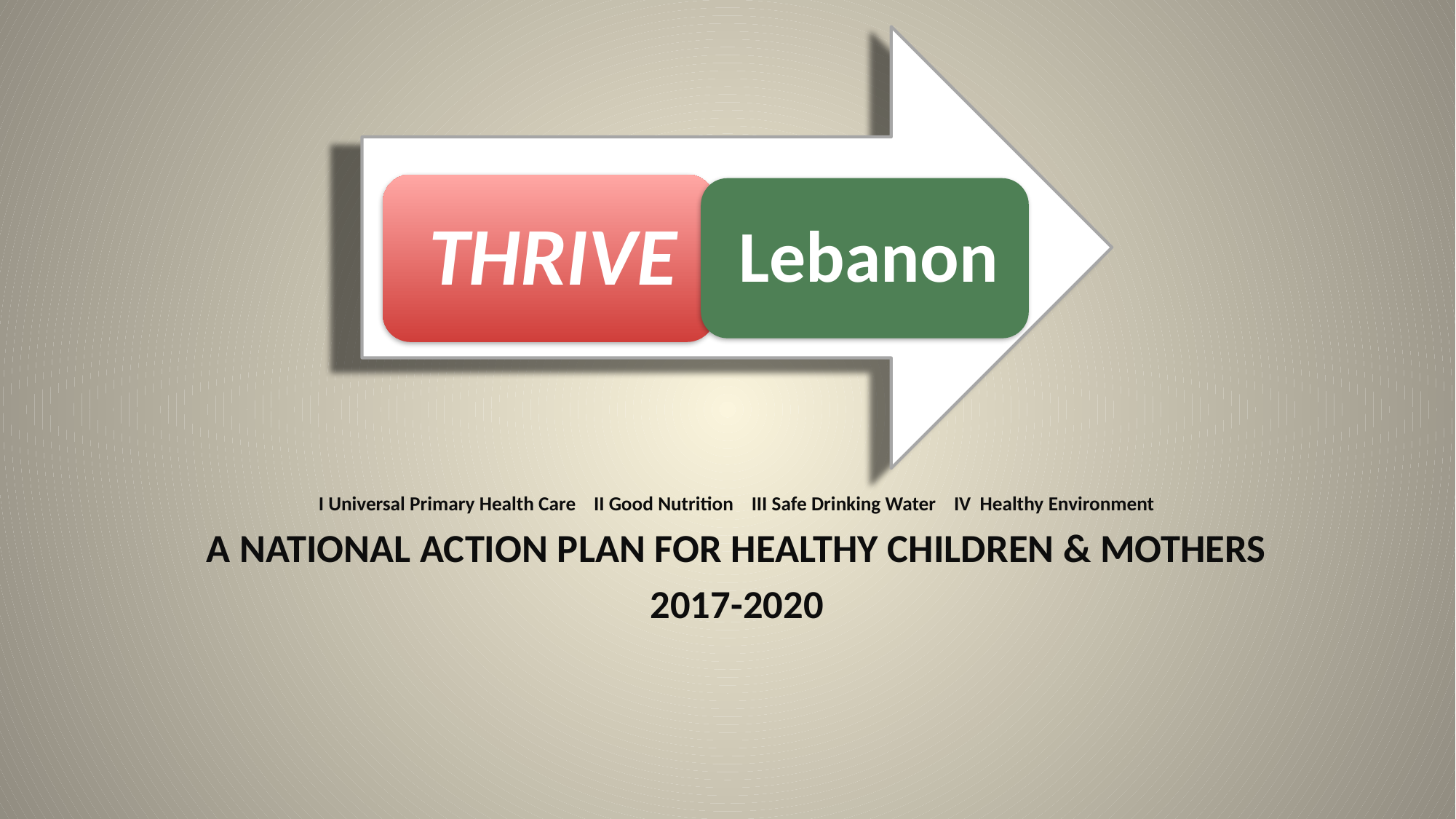

THRIVE
Lebanon
I Universal Primary Health Care    II Good Nutrition    III Safe Drinking Water    IV  Healthy Environment
A National Action Plan for Healthy Children & Mothers
2017-2020